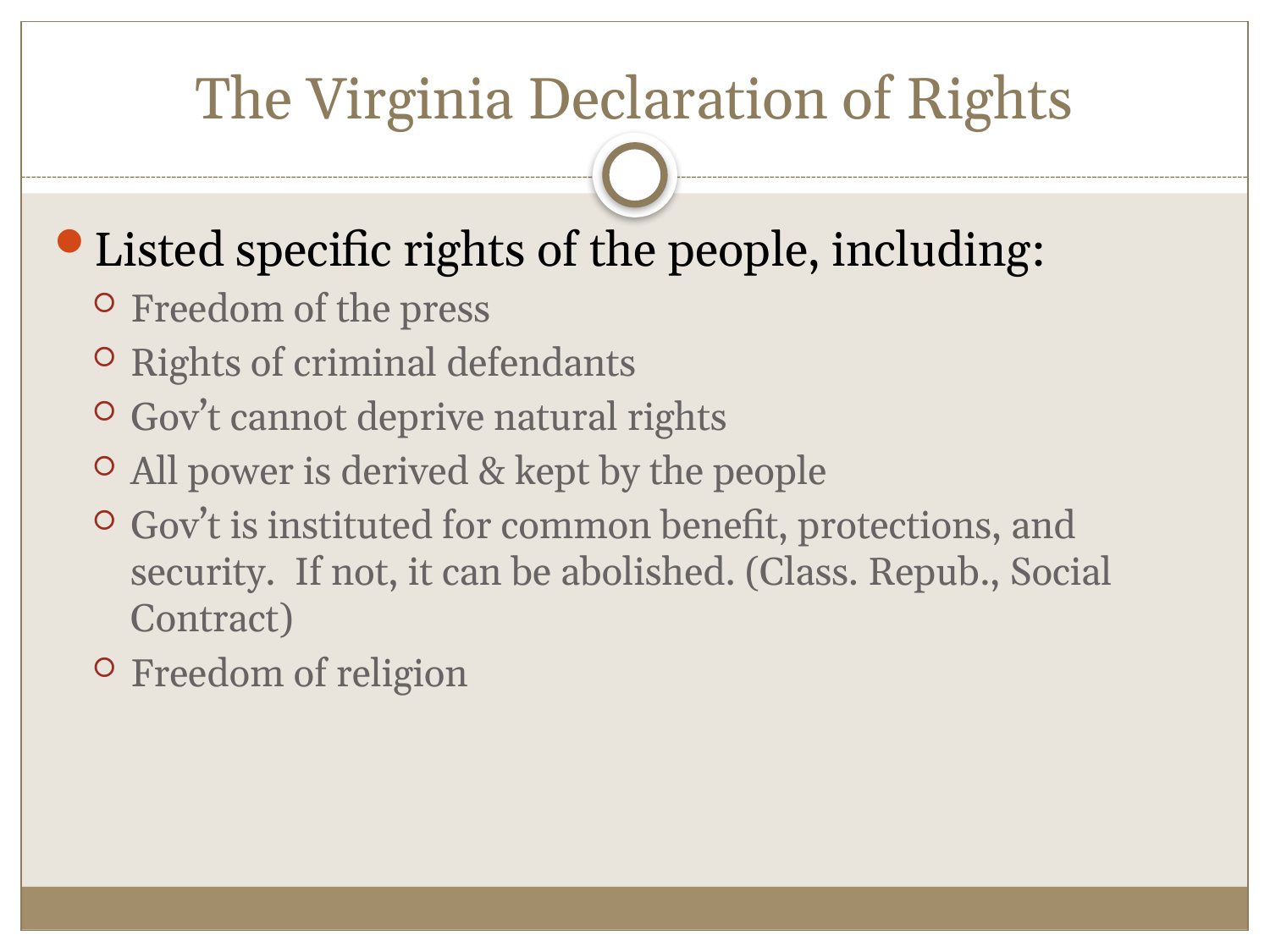

# The Virginia Declaration of Rights
Listed specific rights of the people, including:
Freedom of the press
Rights of criminal defendants
Gov’t cannot deprive natural rights
All power is derived & kept by the people
Gov’t is instituted for common benefit, protections, and security.  If not, it can be abolished. (Class. Repub., Social Contract)
Freedom of religion